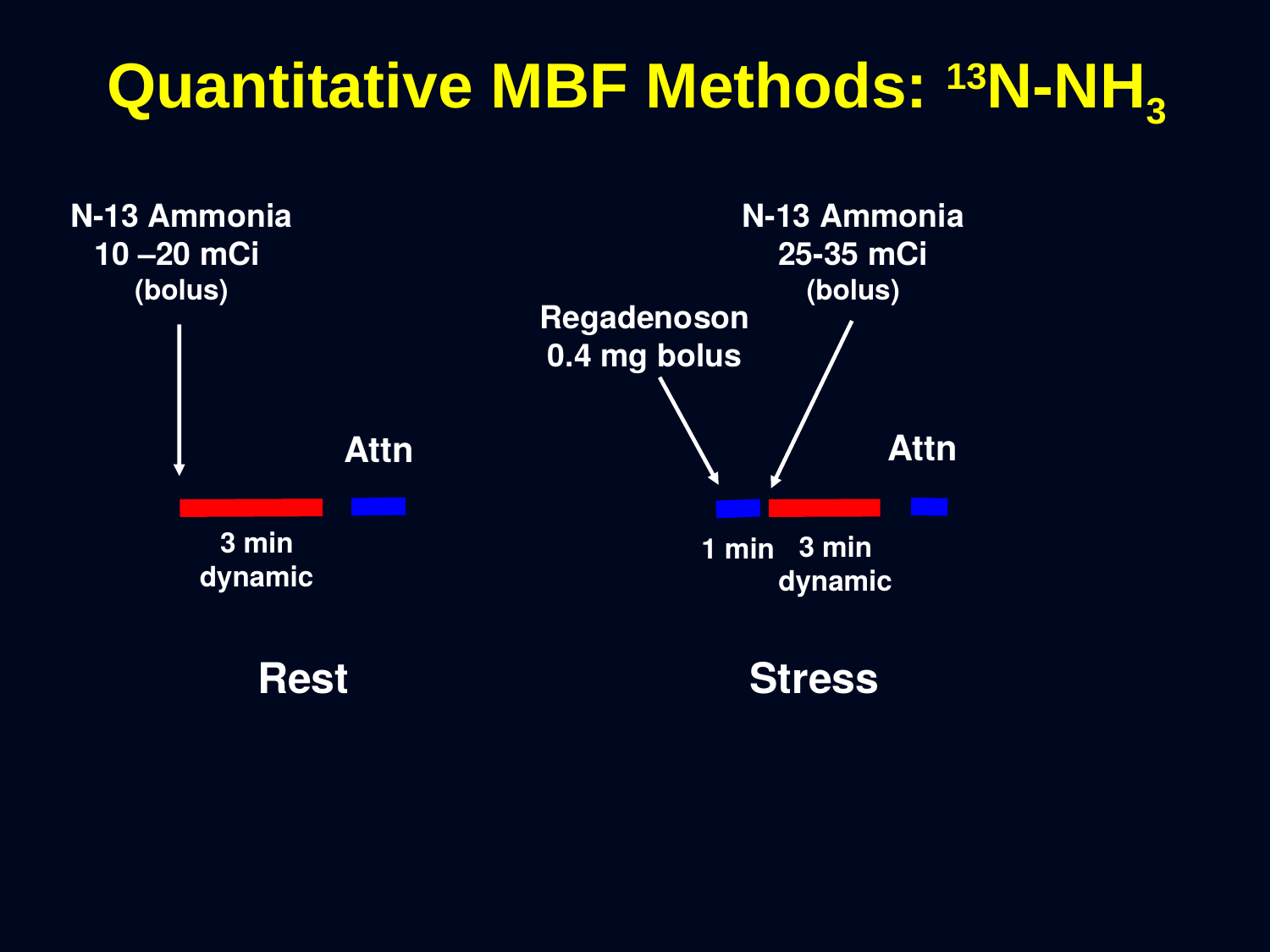

# Quantitative MBF Methods: 13N-NH3
N-13 Ammonia
10 –20 mCi
(bolus)
N-13 Ammonia
25-35 mCi
(bolus)
Regadenoson
0.4 mg bolus

Attn
Attn

3 min dynamic
3 min dynamic
1 min
Rest
Stress